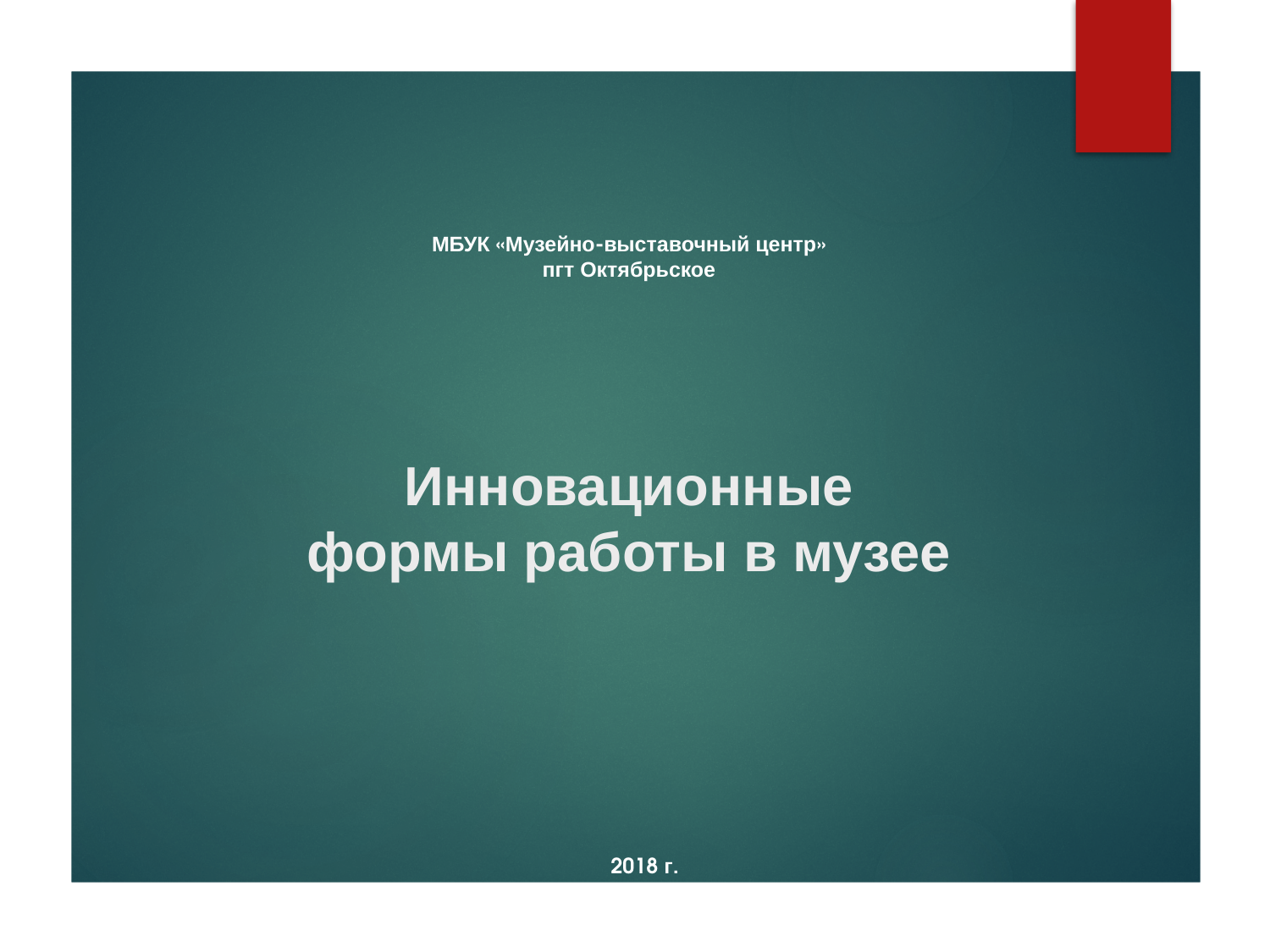

МБУК «Музейно-выставочный центр»
пгт Октябрьское
# Инновационные формы работы в музее
2018 г.